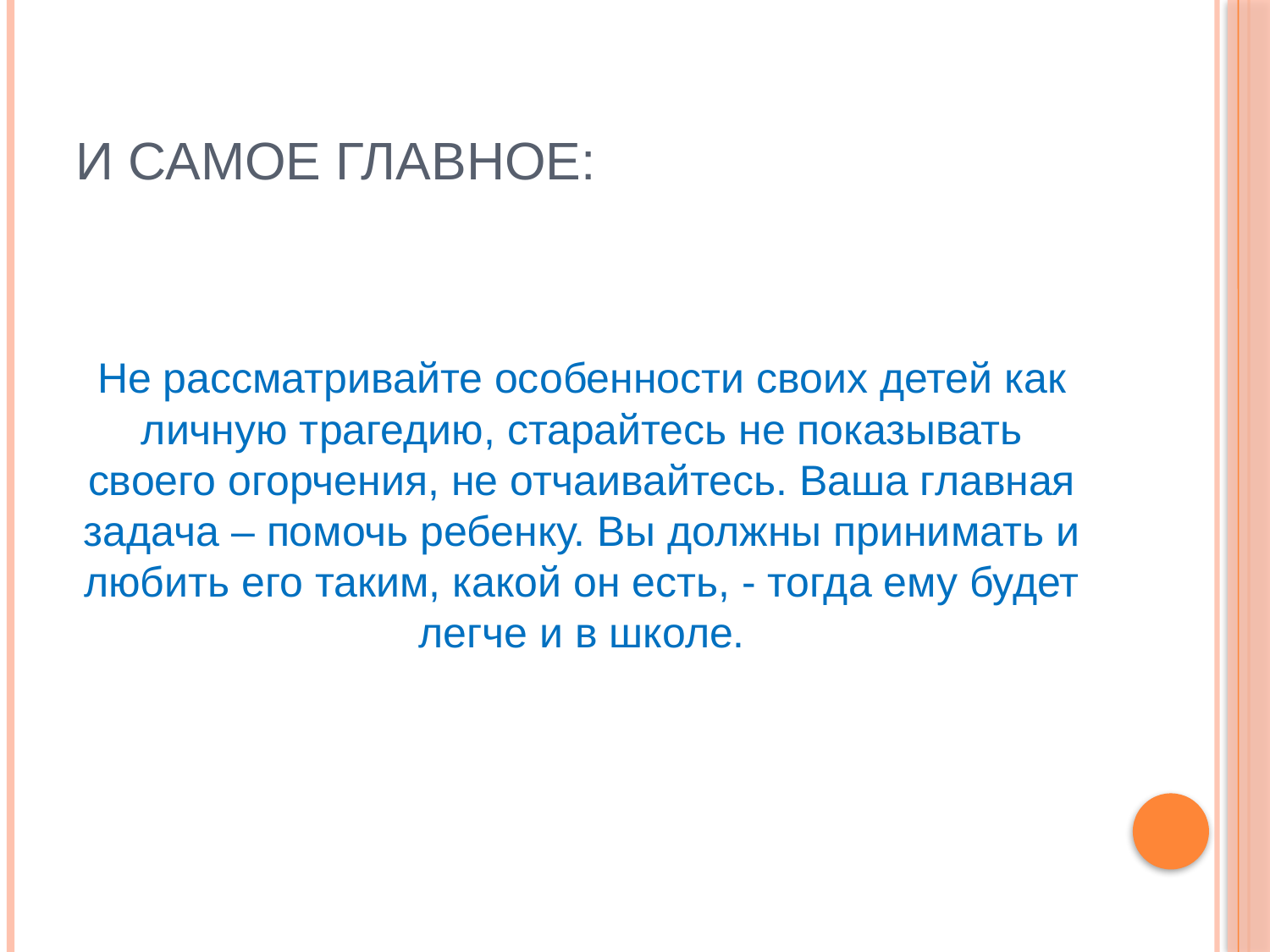

# И самое главное:

Не рассматривайте особенности своих детей как личную трагедию, старайтесь не показывать своего огорчения, не отчаивайтесь. Ваша главная задача – помочь ребенку. Вы должны принимать и любить его таким, какой он есть, - тогда ему будет легче и в школе.